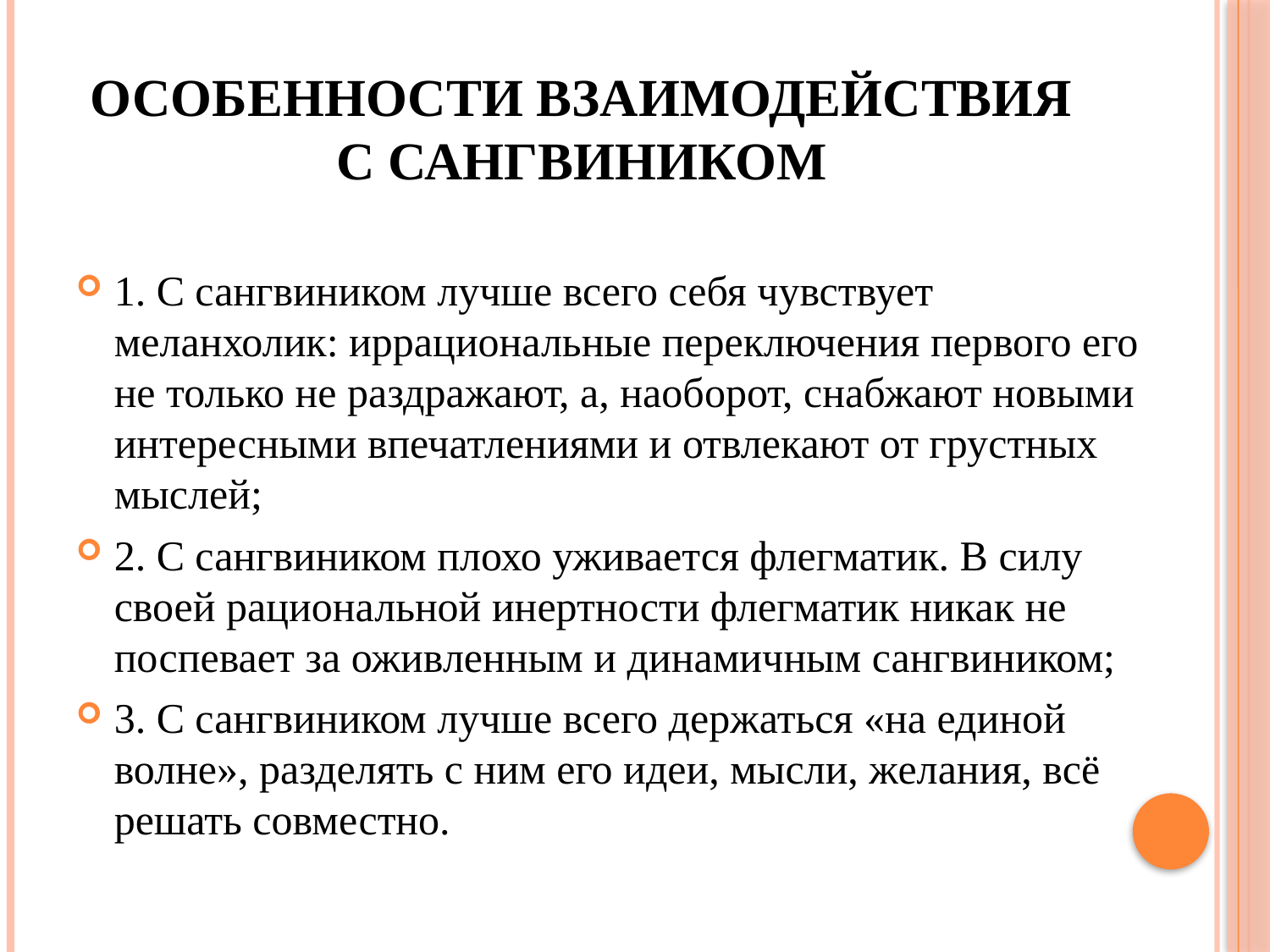

# Особенности взаимодействия с сангвиником

1. С сангвиником лучше всего себя чувствует меланхолик: иррациональные переключения первого его не только не раздражают, а, наоборот, снабжают новыми интересными впечатлениями и отвлекают от грустных мыслей;
2. С сангвиником плохо уживается флегматик. В силу своей рациональной инертности флегматик никак не поспевает за оживленным и динамичным сангвиником;
3. С сангвиником лучше всего держаться «на единой волне», разделять с ним его идеи, мысли, желания, всё решать совместно.